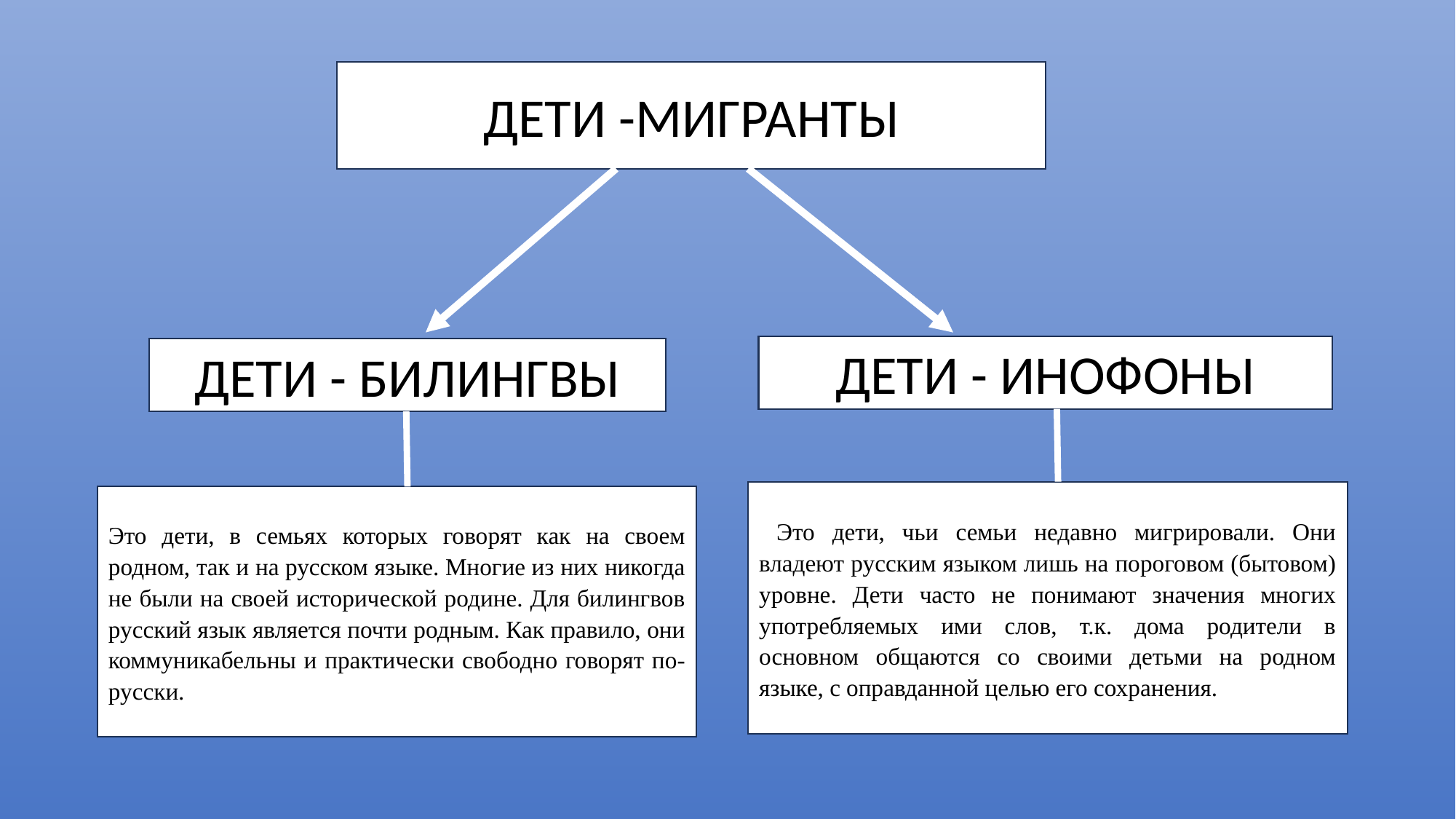

ДЕТИ -МИГРАНТЫ
ДЕТИ - ИНОФОНЫ
ДЕТИ - БИЛИНГВЫ
 Это дети, чьи семьи недавно мигрировали. Они владеют русским языком лишь на пороговом (бытовом) уровне. Дети часто не понимают значения многих употребляемых ими слов, т.к. дома родители в основном общаются со своими детьми на родном языке, с оправданной целью его сохранения.
Это дети, в семьях которых говорят как на своем родном, так и на русском языке. Многие из них никогда не были на своей исторической родине. Для билингвов русский язык является почти родным. Как правило, они коммуникабельны и практически свободно говорят по-русски.